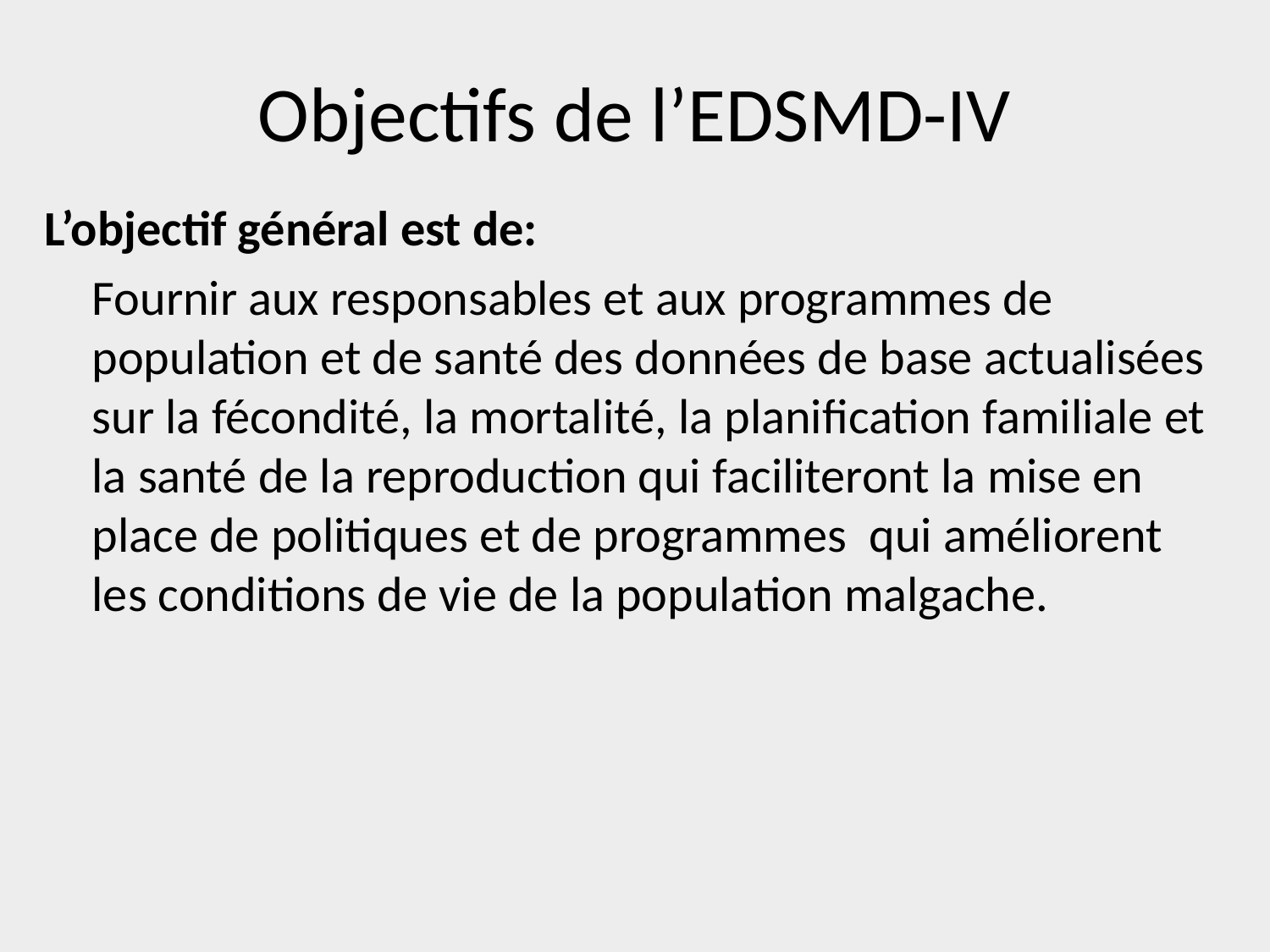

# Objectifs de l’EDSMD-IV
L’objectif général est de:
	Fournir aux responsables et aux programmes de population et de santé des données de base actualisées sur la fécondité, la mortalité, la planification familiale et la santé de la reproduction qui faciliteront la mise en place de politiques et de programmes  qui améliorent les conditions de vie de la population malgache.